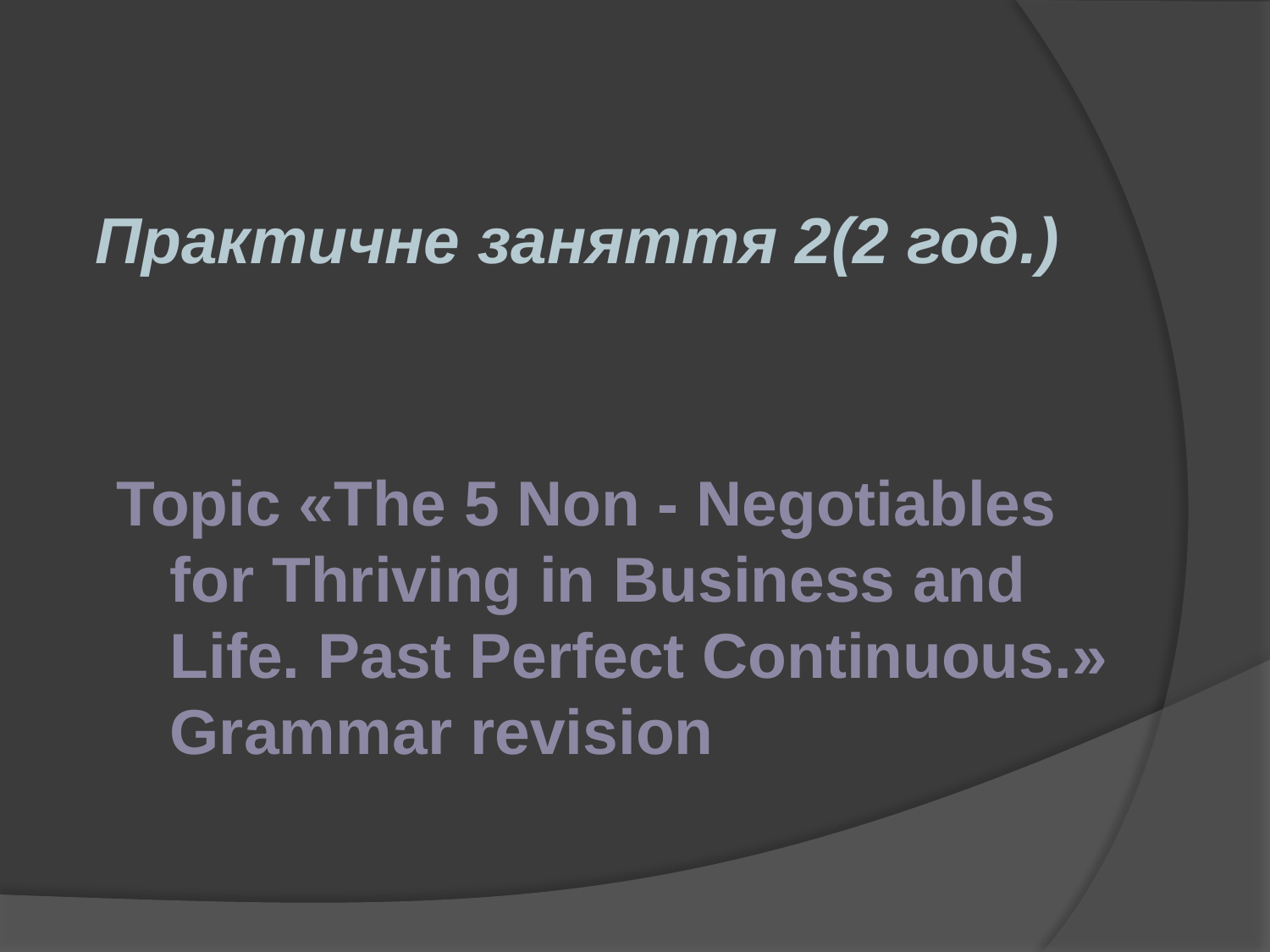

# Практичне заняття 2(2 год.)
Topic «The 5 Non - Negotiables for Thriving in Business and Life. Past Perfect Continuous.» Grammar revision